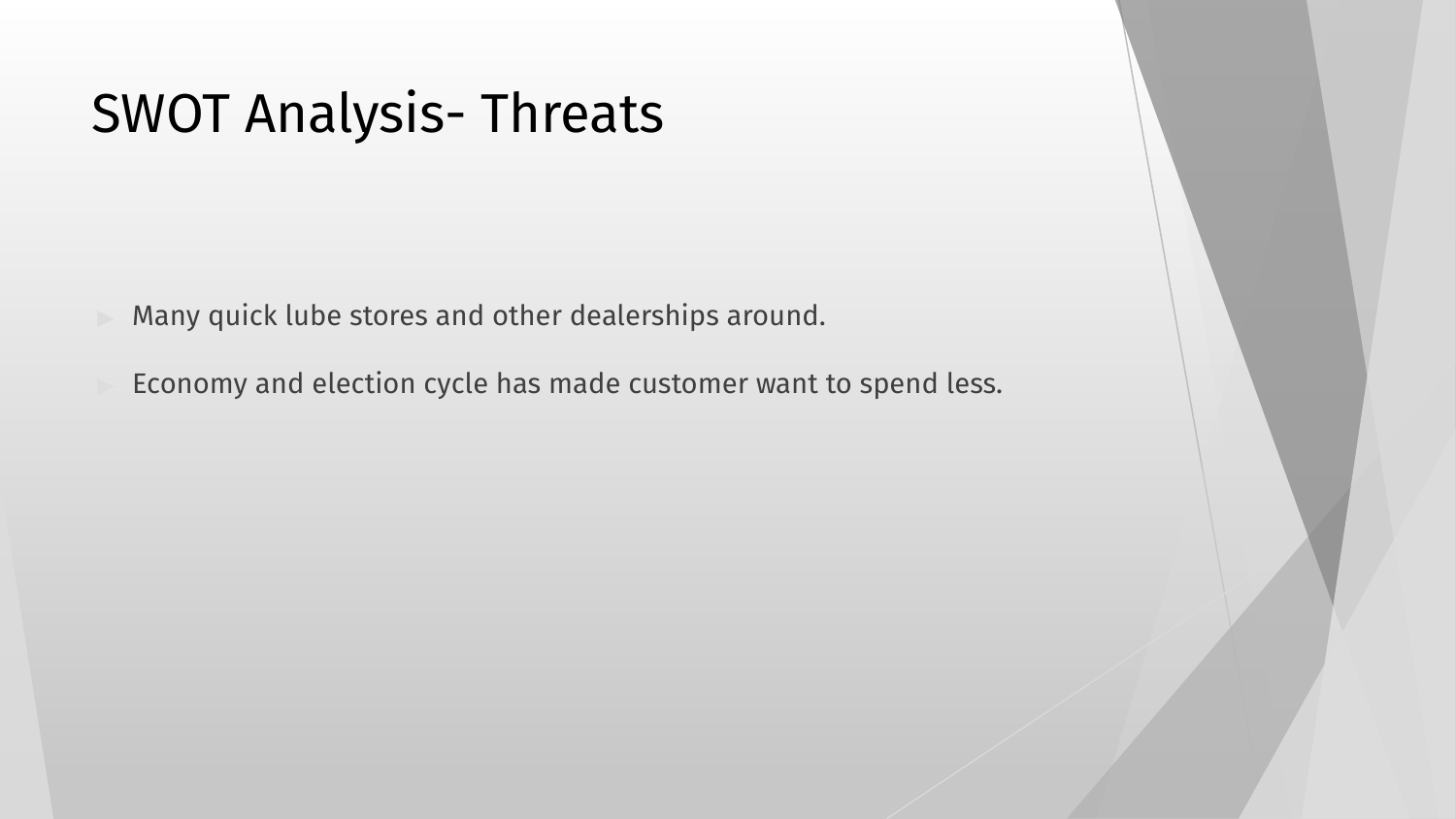

# SWOT Analysis- Threats
Many quick lube stores and other dealerships around.
Economy and election cycle has made customer want to spend less.